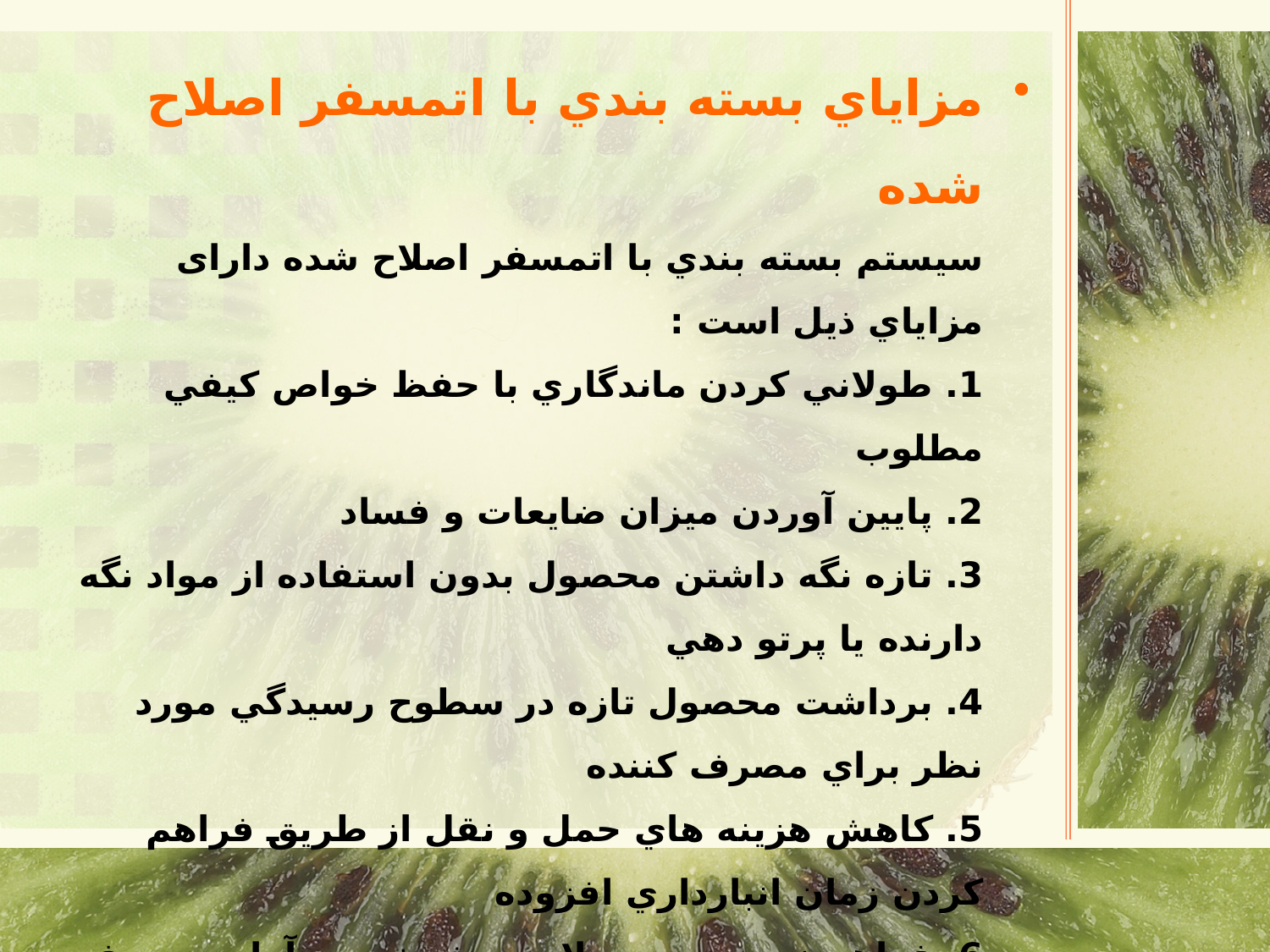

مزاياي بسته بندي با اتمسفر اصلاح شده
سيستم بسته بندي با اتمسفر اصلاح شده دارای مزاياي ذيل است :
1. طولاني كردن ماندگاري با حفظ خواص كيفي مطلوب
2. پايين آوردن ميزان ضايعات و فساد
3. تازه نگه داشتن محصول بدون استفاده از مواد نگه دارنده يا پرتو دهي
4. برداشت محصول تازه در سطوح رسيدگي مورد نظر براي مصرف كننده
5. كاهش هزينه هاي حمل و نقل از طريق فراهم كردن زمان انبارداري افزوده
6. فراهم نمودن محصولات برش خورده آماده مصرف
7. صرفه جويي در مصرف انرژي (مانند عدم استفاده از فرآيندهاي حرارتي و برودتي